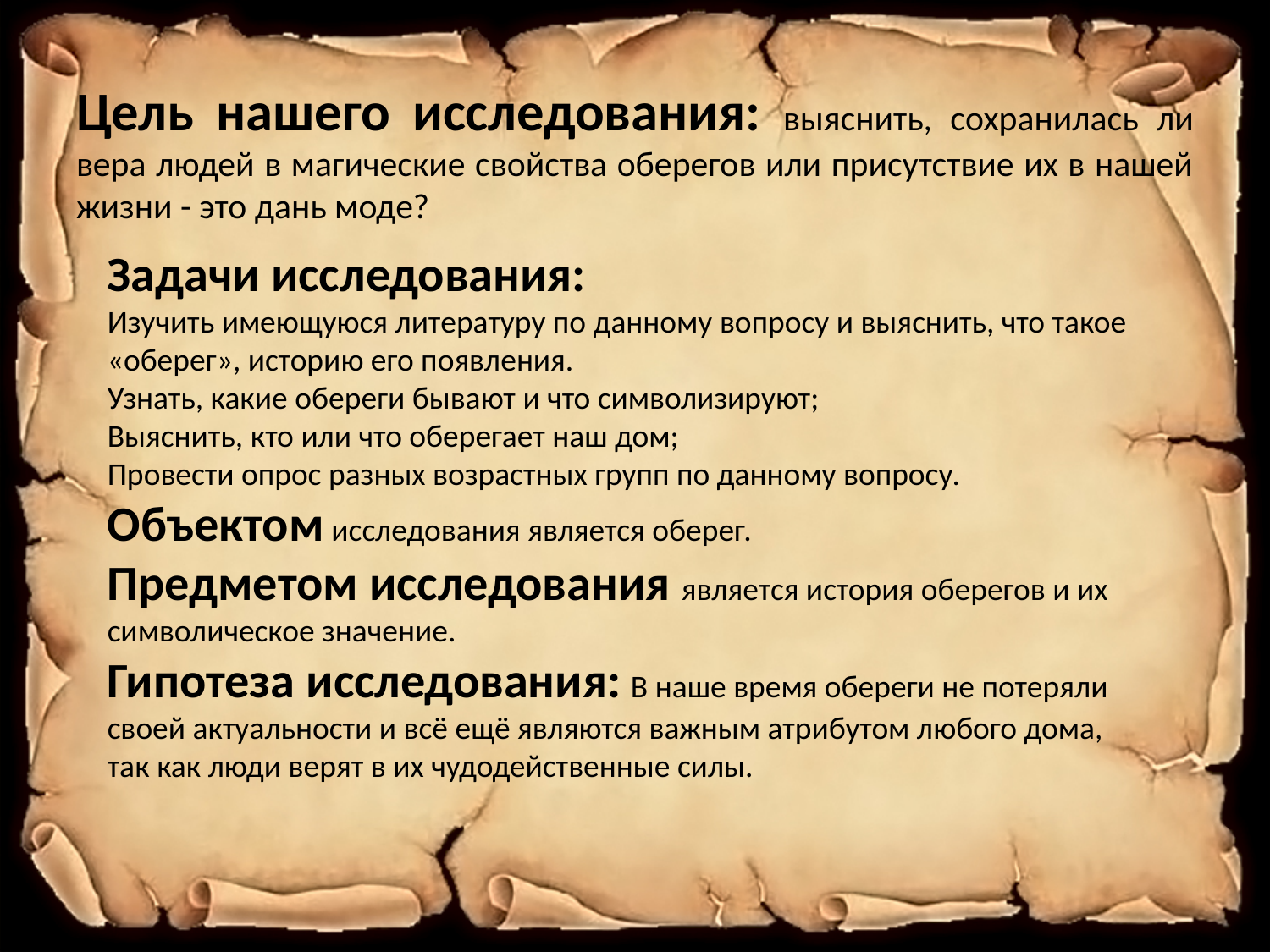

# Цель нашего исследования: выяснить, сохранилась ли вера людей в магические свойства оберегов или присутствие их в нашей жизни - это дань моде?
Задачи исследования:
Изучить имеющуюся литературу по данному вопросу и выяснить, что такое «оберег», историю его появления.
Узнать, какие обереги бывают и что символизируют;
Выяснить, кто или что оберегает наш дом;
Провести опрос разных возрастных групп по данному вопросу.
Объектом исследования является оберег.
Предметом исследования является история оберегов и их символическое значение.
Гипотеза исследования: В наше время обереги не потеряли своей актуальности и всё ещё являются важным атрибутом любого дома, так как люди верят в их чудодейственные силы.